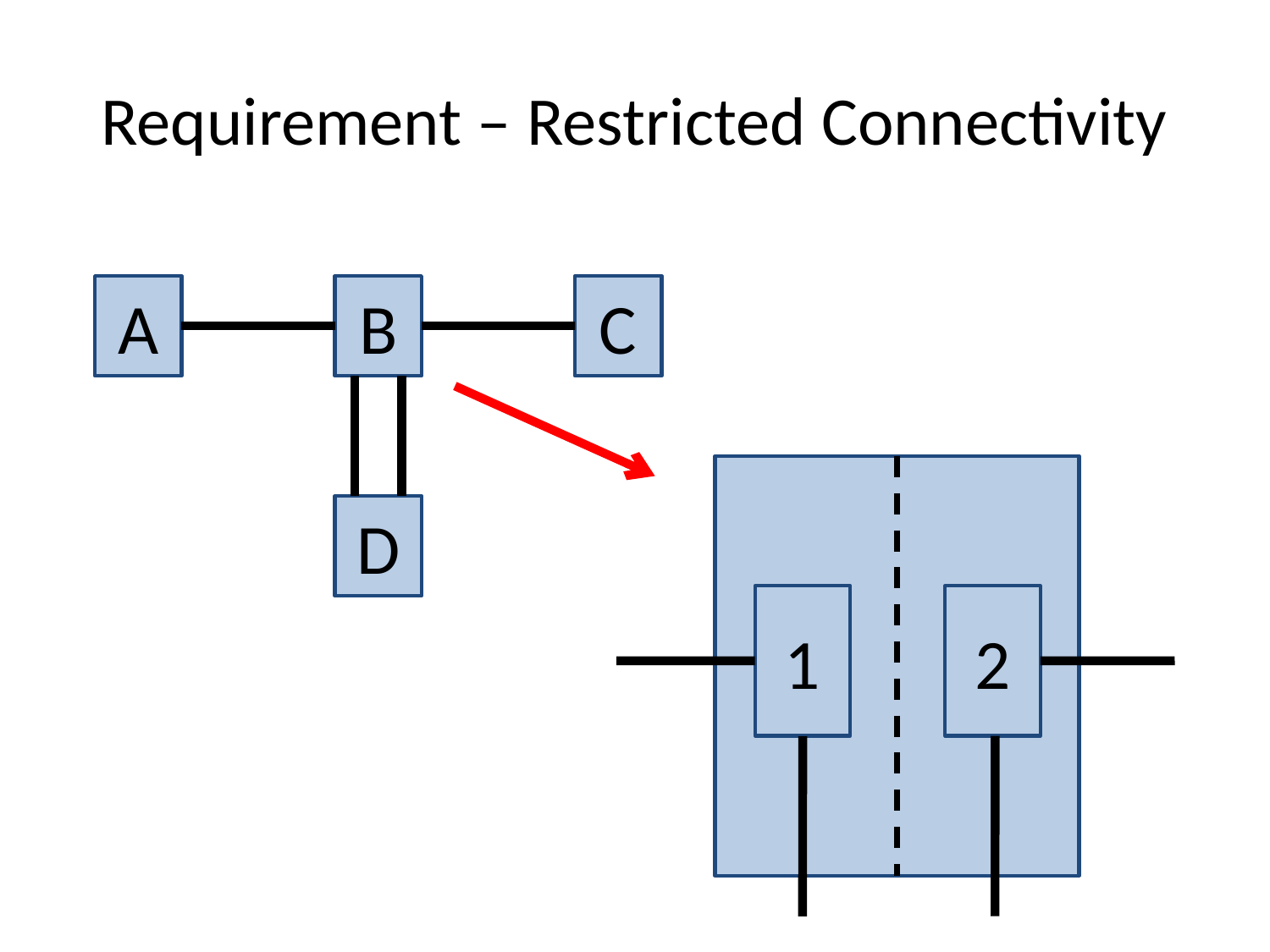

# Requirement – Restricted Connectivity
A
B
C
D

1
2